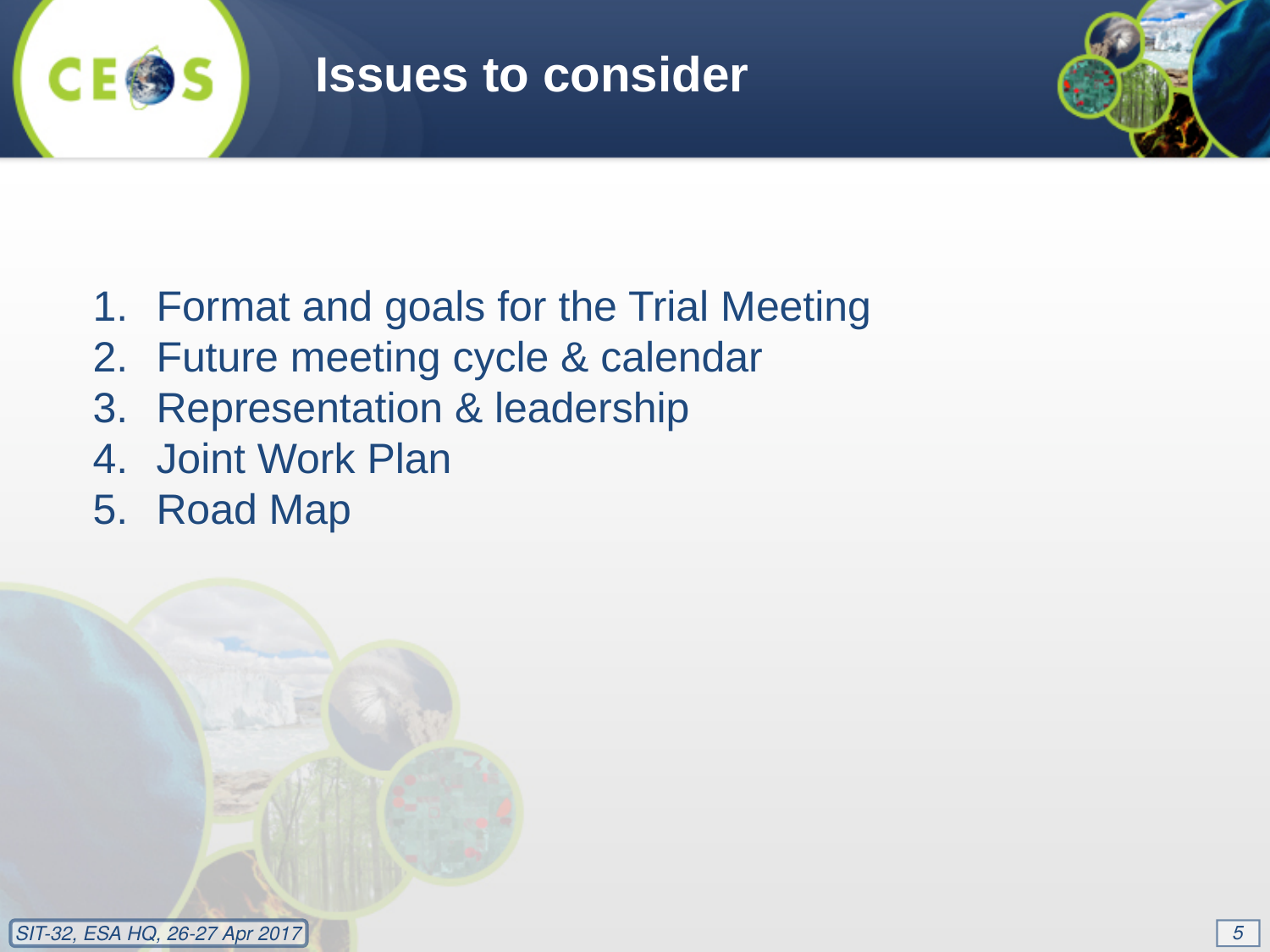

Issues to consider

Format and goals for the Trial Meeting
Future meeting cycle & calendar
Representation & leadership
Joint Work Plan
Road Map

5